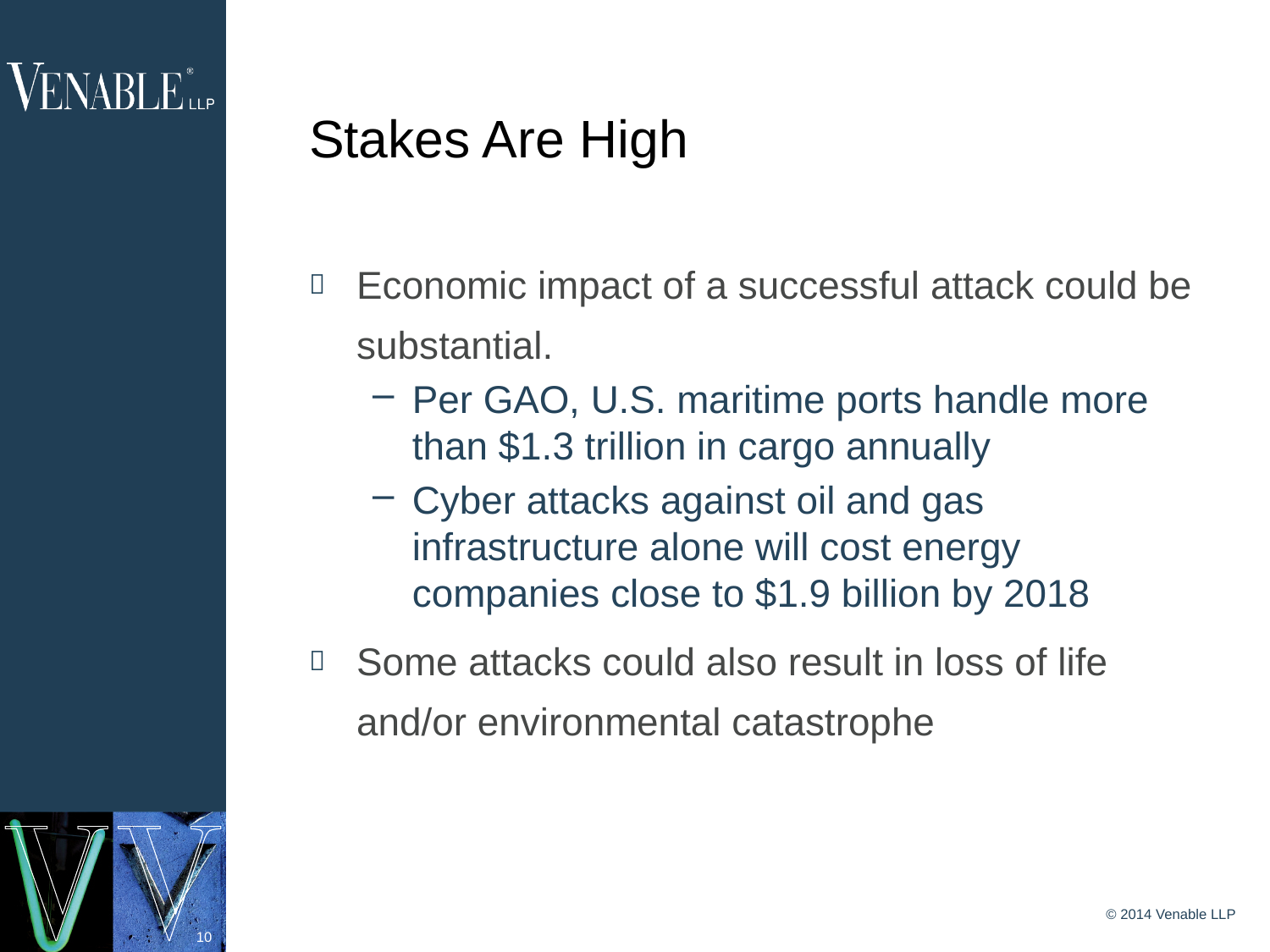

# Stakes Are High
Economic impact of a successful attack could be substantial.
Per GAO, U.S. maritime ports handle more than $1.3 trillion in cargo annually
Cyber attacks against oil and gas infrastructure alone will cost energy companies close to $1.9 billion by 2018
Some attacks could also result in loss of life and/or environmental catastrophe

© 2014 Venable LLP